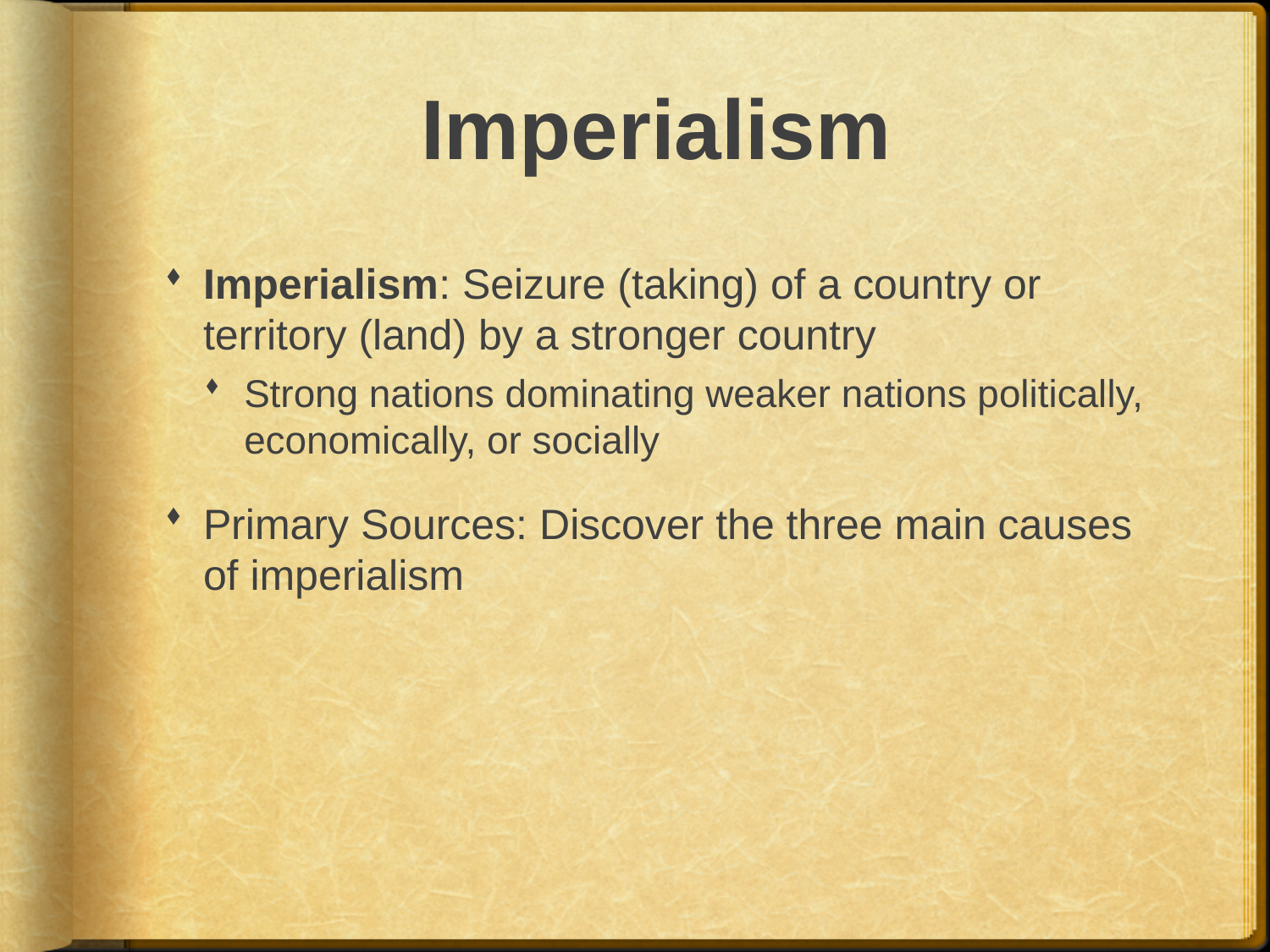

# Imperialism
Imperialism: Seizure (taking) of a country or territory (land) by a stronger country
Strong nations dominating weaker nations politically, economically, or socially
Primary Sources: Discover the three main causes of imperialism